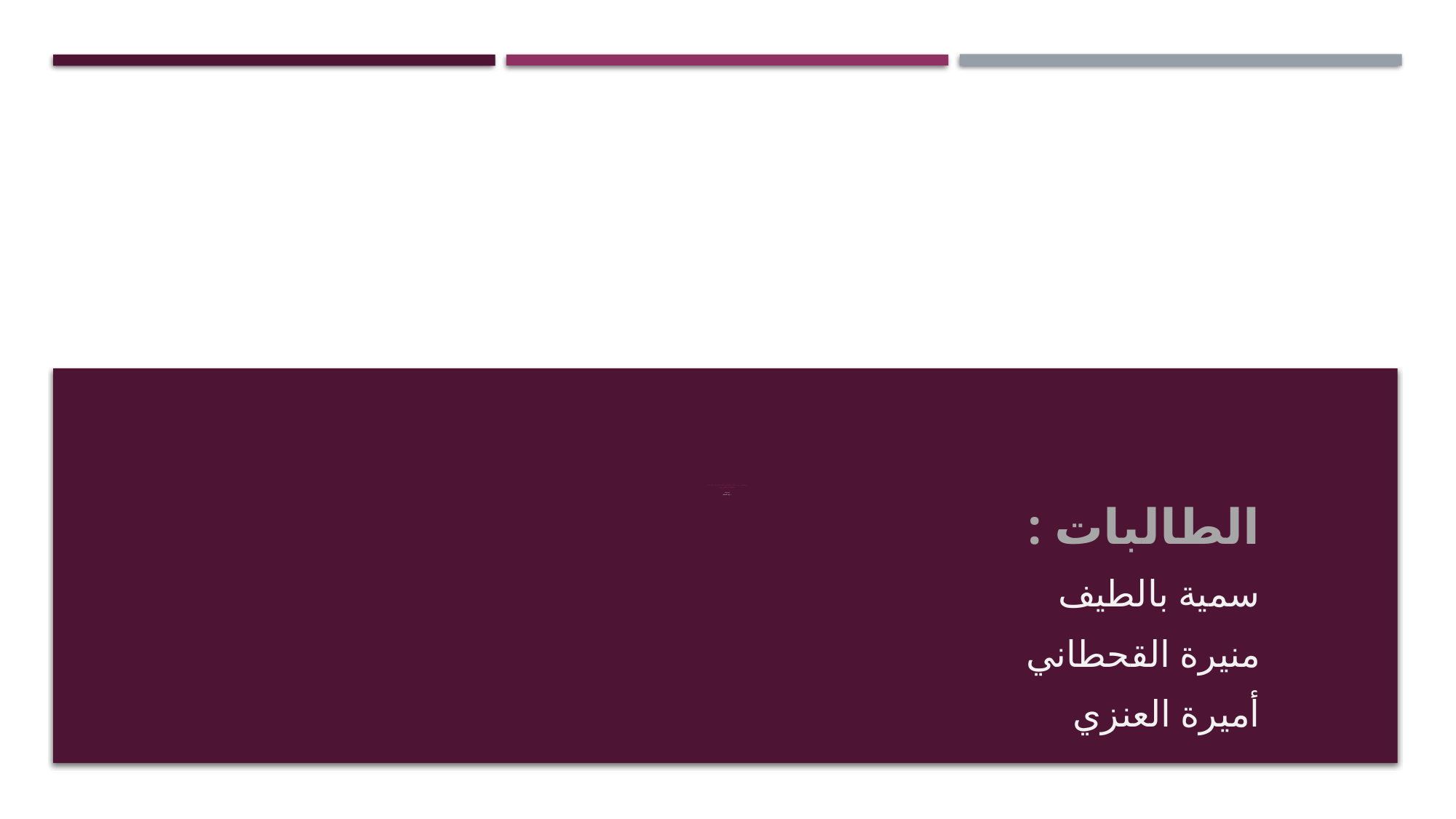

# وظائف وعمليات الإدارة في التربية الخاصة والقيادة التربوية إشراف : د. نهلة العساف
الطالبات :
سمية بالطيف
منيرة القحطاني
أميرة العنزي